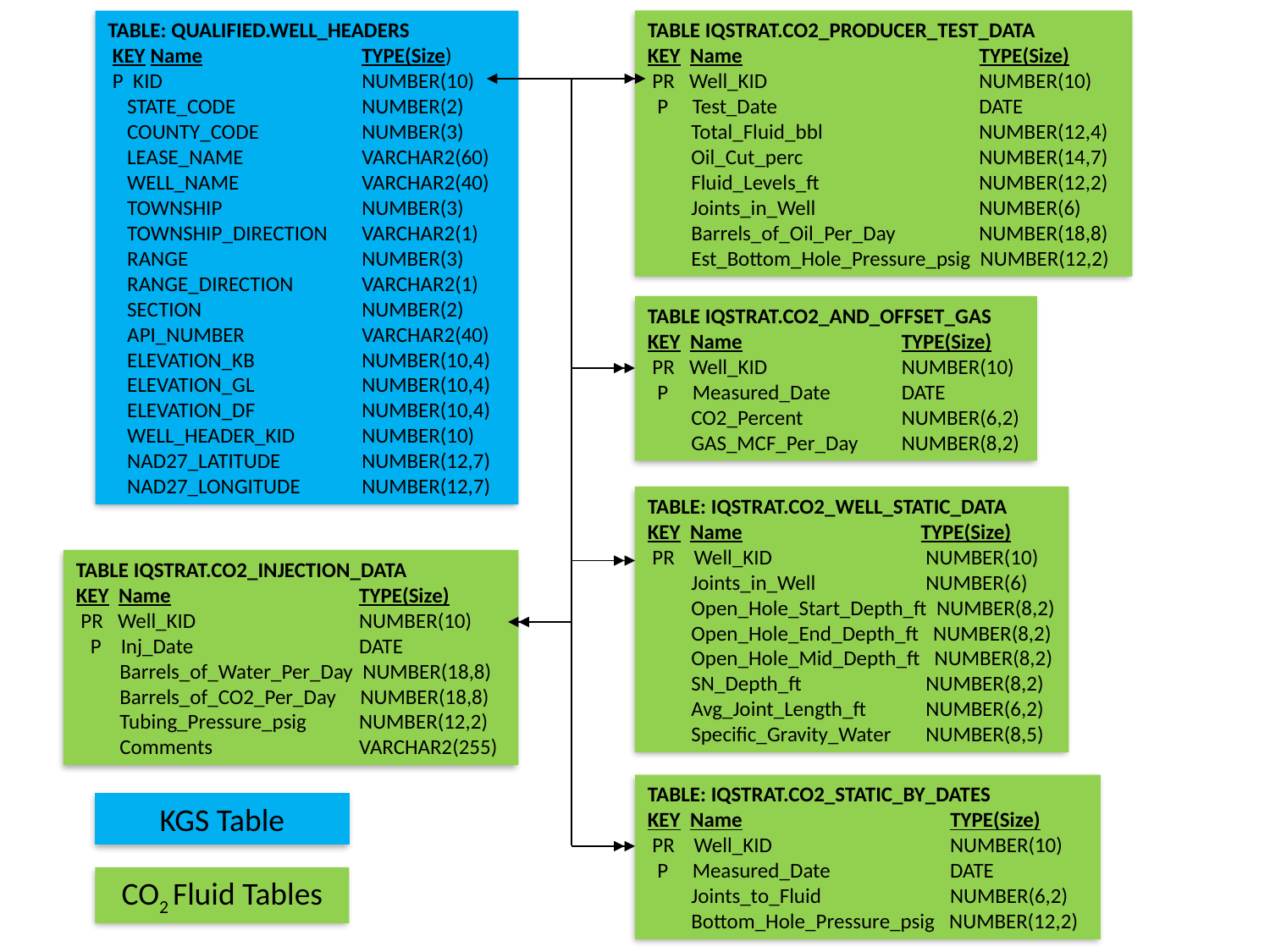

TABLE: QUALIFIED.WELL_HEADERS
 KEY Name		TYPE(Size)
 P  KID        		NUMBER(10)
    STATE_CODE	NUMBER(2)
    COUNTY_CODE 	NUMBER(3)
    LEASE_NAME  	VARCHAR2(60)
    WELL_NAME	VARCHAR2(40)
    TOWNSHIP     	NUMBER(3)
    TOWNSHIP_DIRECTION 	VARCHAR2(1)
    RANGE         		NUMBER(3)
    RANGE_DIRECTION  	VARCHAR2(1)
    SECTION        	NUMBER(2)
    API_NUMBER     	VARCHAR2(40)
    ELEVATION_KB   	NUMBER(10,4)
    ELEVATION_GL    	NUMBER(10,4)
    ELEVATION_DF    	NUMBER(10,4)
    WELL_HEADER_KID    	NUMBER(10)
    NAD27_LATITUDE   	NUMBER(12,7)
    NAD27_LONGITUDE	NUMBER(12,7)
TABLE IQSTRAT.CO2_PRODUCER_TEST_DATA
KEY  Name		                TYPE(Size)
 PR   Well_KID		                NUMBER(10)
  P     Test_Date	                DATE
         Total_Fluid_bbl	                NUMBER(12,4)
         Oil_Cut_perc	                NUMBER(14,7)
         Fluid_Levels_ft	                NUMBER(12,2)
         Joints_in_Well	                NUMBER(6)
         Barrels_of_Oil_Per_Day	                NUMBER(18,8)
         Est_Bottom_Hole_Pressure_psig  NUMBER(12,2)
TABLE IQSTRAT.CO2_AND_OFFSET_GAS
KEY  Name		TYPE(Size)
 PR   Well_KID		NUMBER(10)
  P     Measured_Date	DATE
         CO2_Percent	NUMBER(6,2)
         GAS_MCF_Per_Day 	NUMBER(8,2)
TABLE: IQSTRAT.CO2_WELL_STATIC_DATA
KEY  Name		    TYPE(Size)
 PR    Well_KID		     NUMBER(10)
         Joints_in_Well	     NUMBER(6)
         Open_Hole_Start_Depth_ft  NUMBER(8,2)
         Open_Hole_End_Depth_ft   NUMBER(8,2)
         Open_Hole_Mid_Depth_ft   NUMBER(8,2)
         SN_Depth_ft	     NUMBER(8,2)
         Avg_Joint_Length_ft	     NUMBER(6,2)
         Specific_Gravity_Water	     NUMBER(8,5)
TABLE IQSTRAT.CO2_INJECTION_DATA
KEY  Name		      TYPE(Size)
 PR   Well_KID		      NUMBER(10)
   P    Inj_Date		      DATE
         Barrels_of_Water_Per_Day  NUMBER(18,8)
         Barrels_of_CO2_Per_Day     NUMBER(18,8)
         Tubing_Pressure_psig	      NUMBER(12,2)
         Comments	      VARCHAR2(255)
TABLE: IQSTRAT.CO2_STATIC_BY_DATES
KEY  Name		          TYPE(Size)
 PR    Well_KID		          NUMBER(10)
  P     Measured_Date	          DATE
         Joints_to_Fluid	          NUMBER(6,2)
         Bottom_Hole_Pressure_psig   NUMBER(12,2)
KGS Table
CO2 Fluid Tables